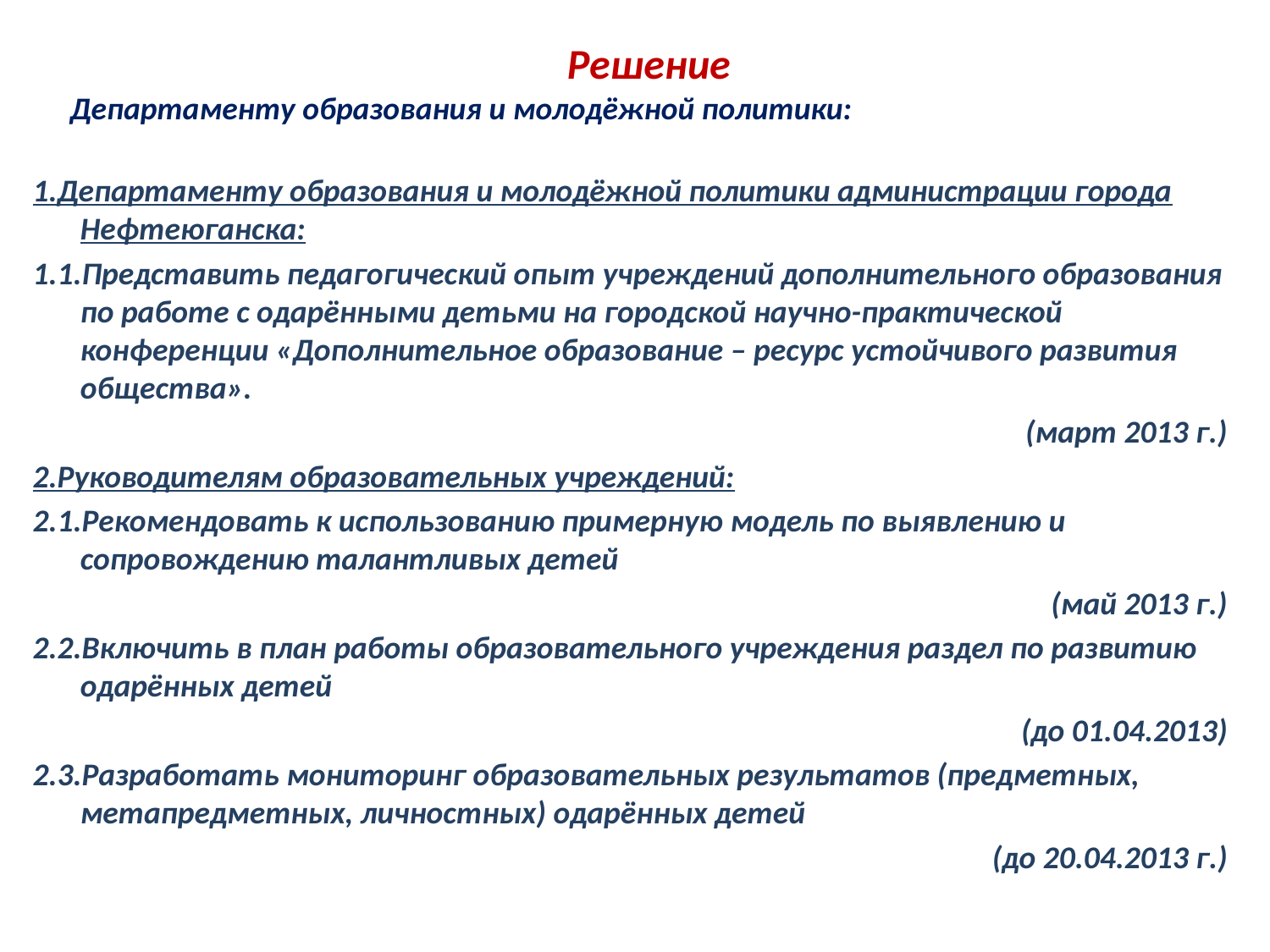

Решение
Департаменту образования и молодёжной политики:

1.Департаменту образования и молодёжной политики администрации города Нефтеюганска:
1.1.Представить педагогический опыт учреждений дополнительного образования по работе с одарёнными детьми на городской научно-практической конференции «Дополнительное образование – ресурс устойчивого развития общества».
 (март 2013 г.)
2.Руководителям образовательных учреждений:
2.1.Рекомендовать к использованию примерную модель по выявлению и сопровождению талантливых детей
(май 2013 г.)
2.2.Включить в план работы образовательного учреждения раздел по развитию одарённых детей
(до 01.04.2013)
2.3.Разработать мониторинг образовательных результатов (предметных, метапредметных, личностных) одарённых детей
(до 20.04.2013 г.)